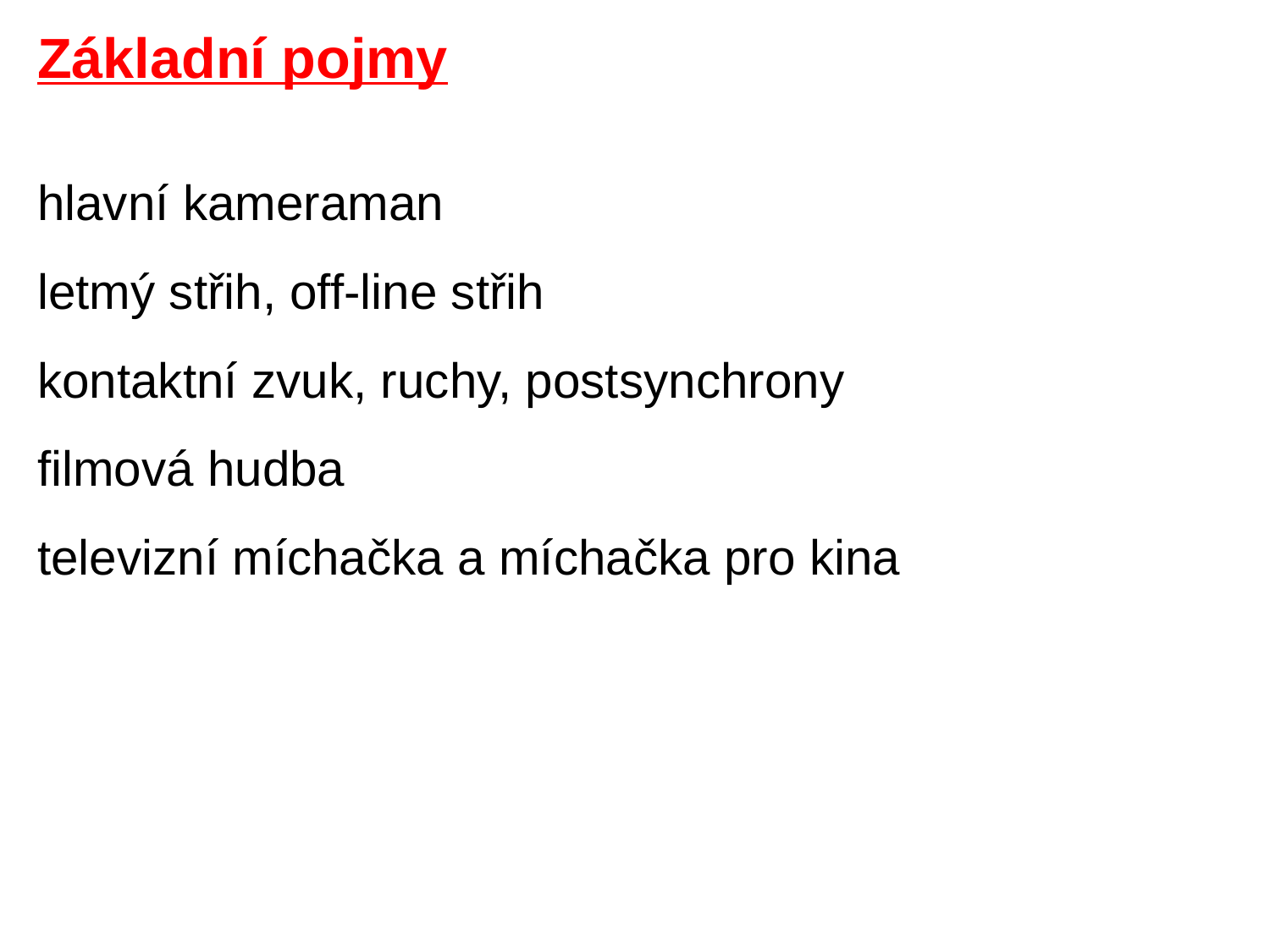

Základní pojmy
hlavní kameraman
letmý střih, off-line střih
kontaktní zvuk, ruchy, postsynchrony
filmová hudba
televizní míchačka a míchačka pro kina